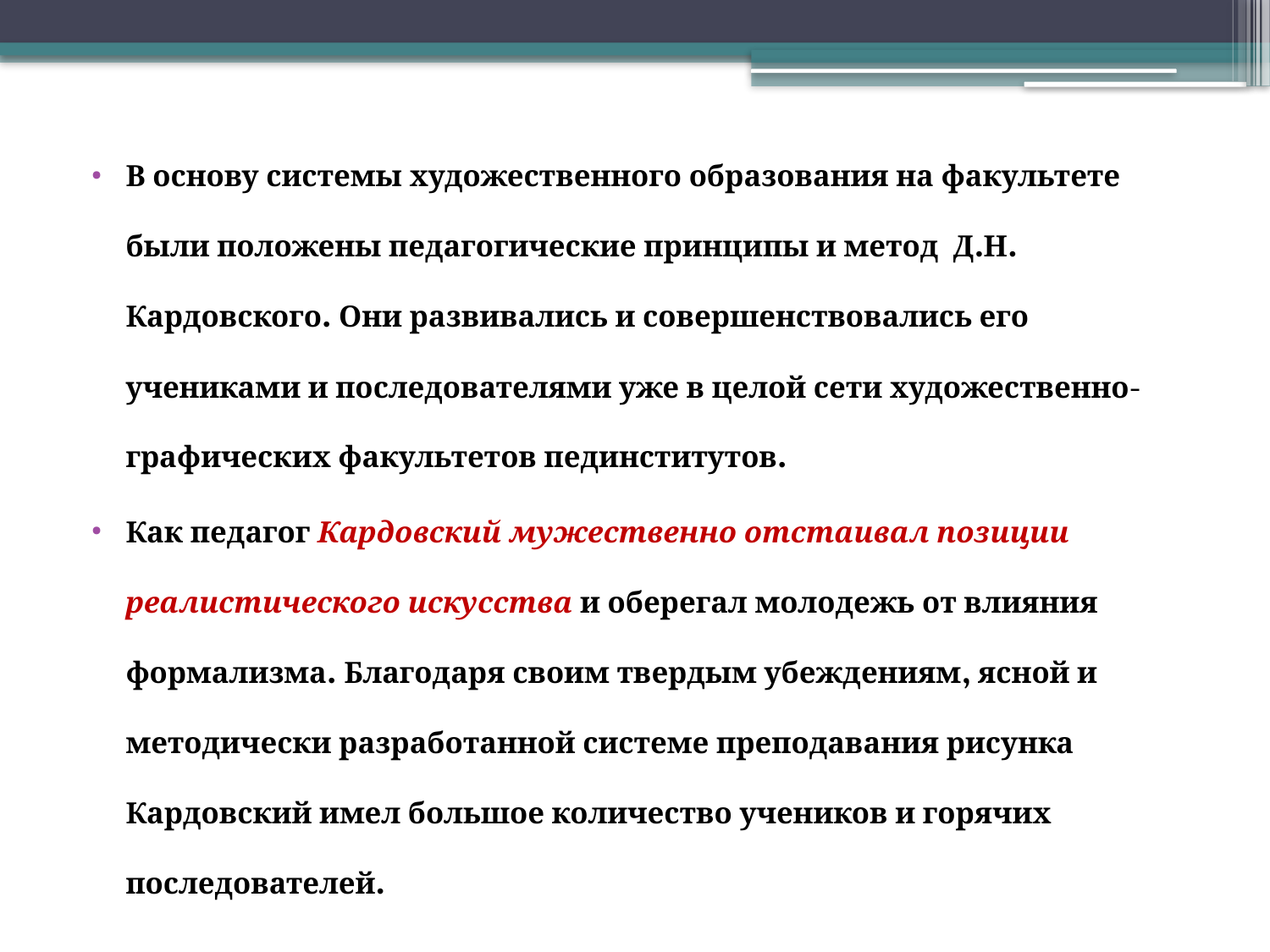

В основу системы художественного образования на факультете были положены педагогические принципы и метод  Д.Н. Кардовского. Они развивались и совершенствовались его учениками и последователями уже в целой сети художественно-графических факультетов пединститутов.
Как педагог Кардовский мужественно отстаивал позиции реалистического искусства и оберегал молодежь от влияния формализма. Благодаря своим твердым убеждениям, ясной и методически разработанной системе преподавания рисунка Кардовский имел большое количество учеников и горячих последователей.